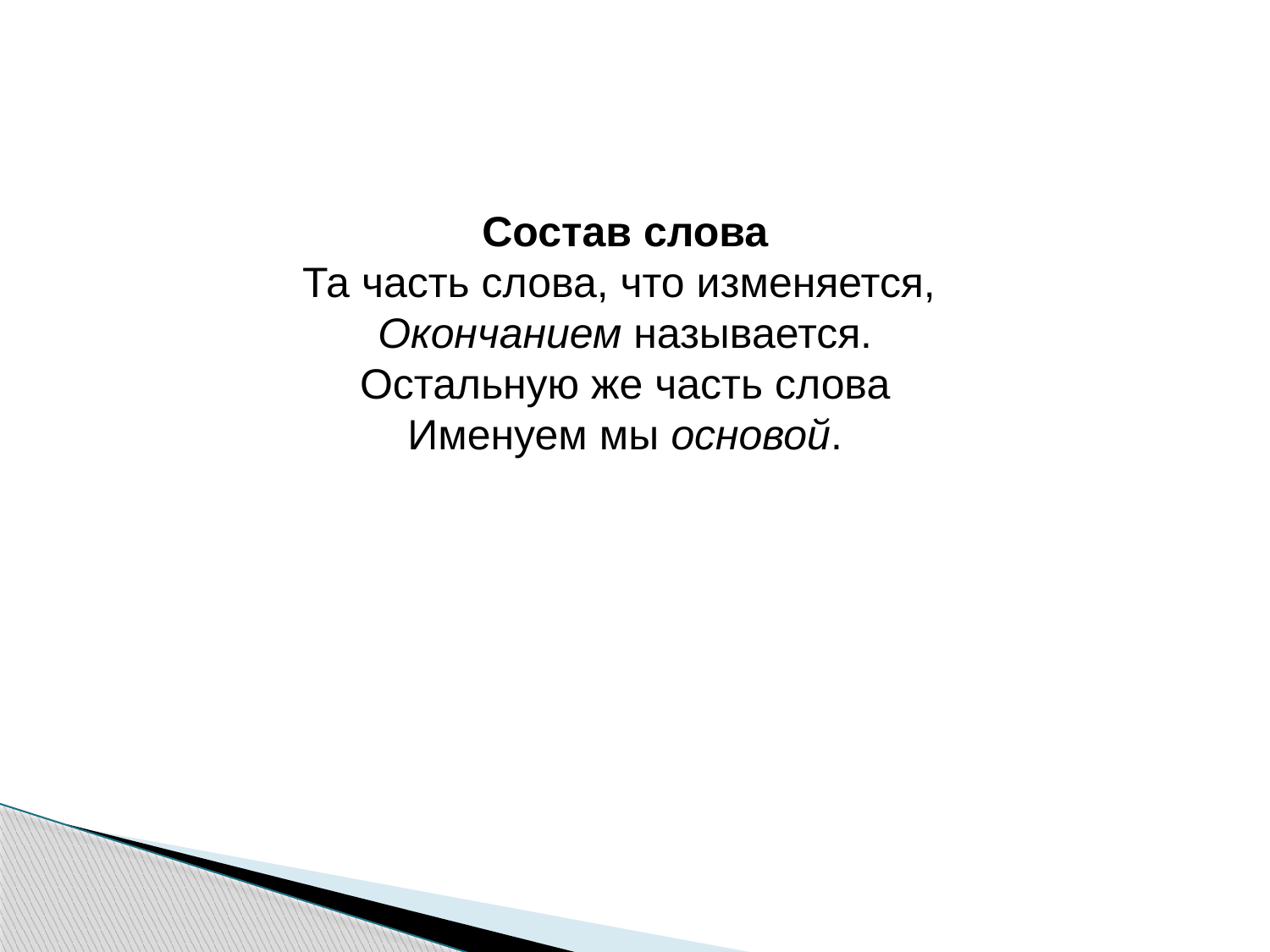

Состав слова
Та часть слова, что изменяется,
Окончанием называется.
Остальную же часть слова
Именуем мы основой.